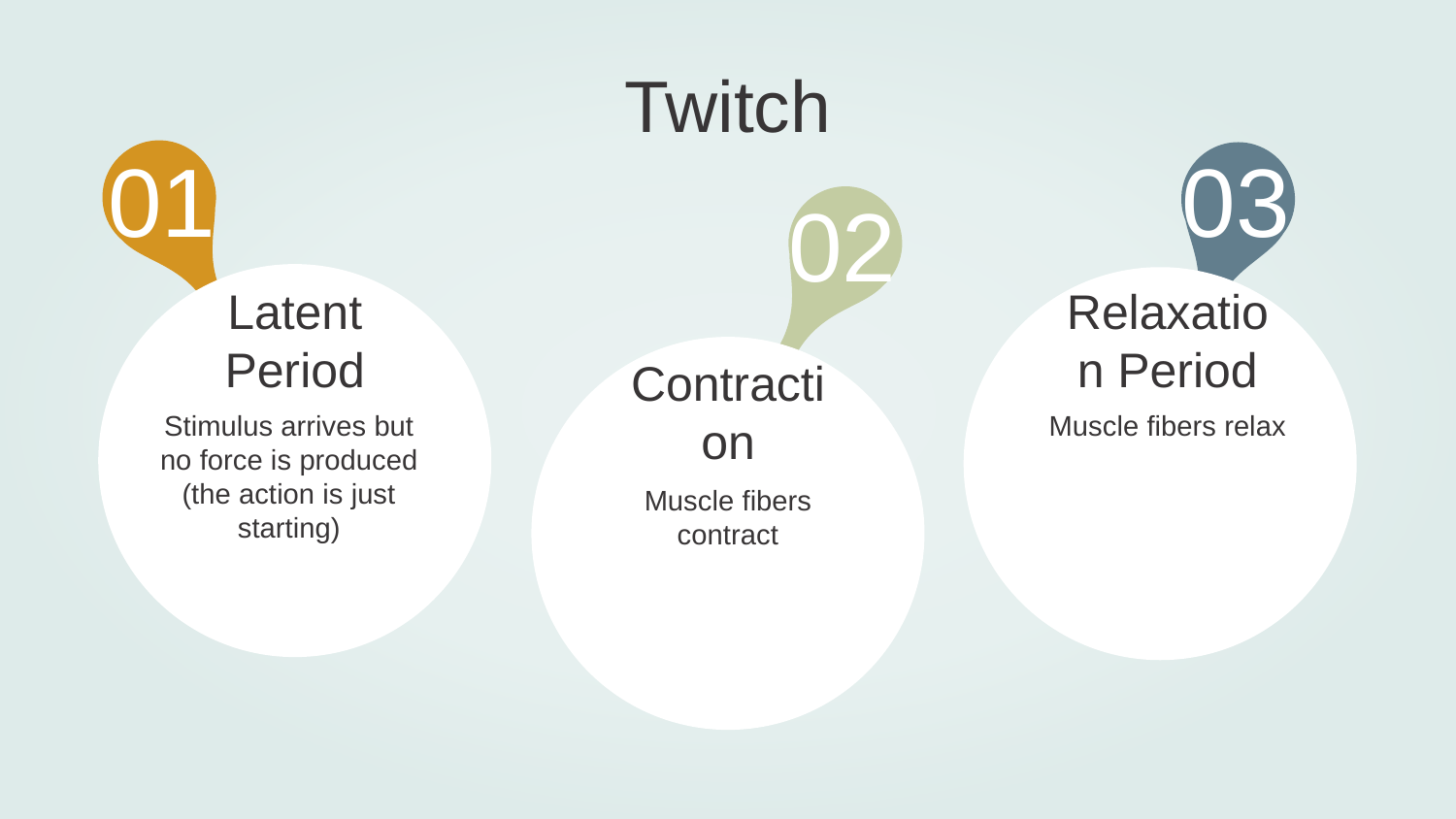

Twitch
01
03
02

Latent Period
# Relaxation Period

Contraction
Stimulus arrives but no force is produced (the action is just starting)
Muscle fibers relax
Muscle fibers contract